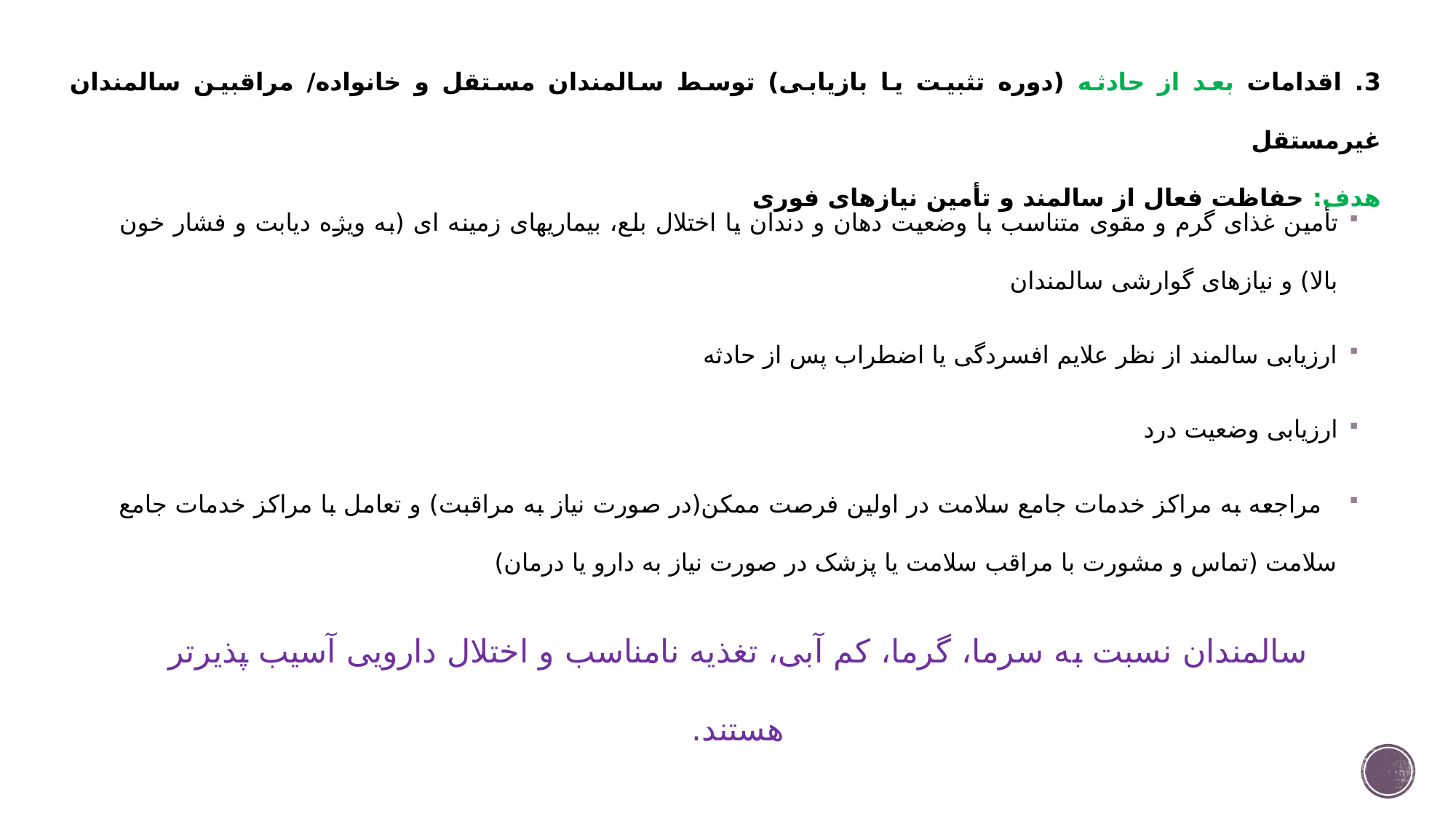

3. اقدامات بعد از حادثه (دوره تثبیت یا بازیابی) توسط سالمندان مستقل و خانواده/ مراقبین سالمندان غیرمستقل
هدف: حفاظت فعال از سالمند و تأمین نیازهای فوری
تأمین غذای گرم و مقوی متناسب با وضعیت دهان و دندان یا اختلال بلع، بیماریهای زمینه ای (به ویژه دیابت و فشار خون بالا) و نیازهای گوارشی سالمندان
ارزیابی سالمند از نظر علایم افسردگی یا اضطراب پس از حادثه
ارزیابی وضعیت درد
  مراجعه به مراکز خدمات جامع سلامت در اولین فرصت ممکن(در صورت نیاز به مراقبت) و تعامل با مراکز خدمات جامع سلامت (تماس و مشورت با مراقب سلامت یا پزشک در صورت نیاز به دارو یا درمان)
سالمندان نسبت به سرما، گرما، کم آبی، تغذیه نامناسب و اختلال دارویی آسیب پذیرتر هستند.